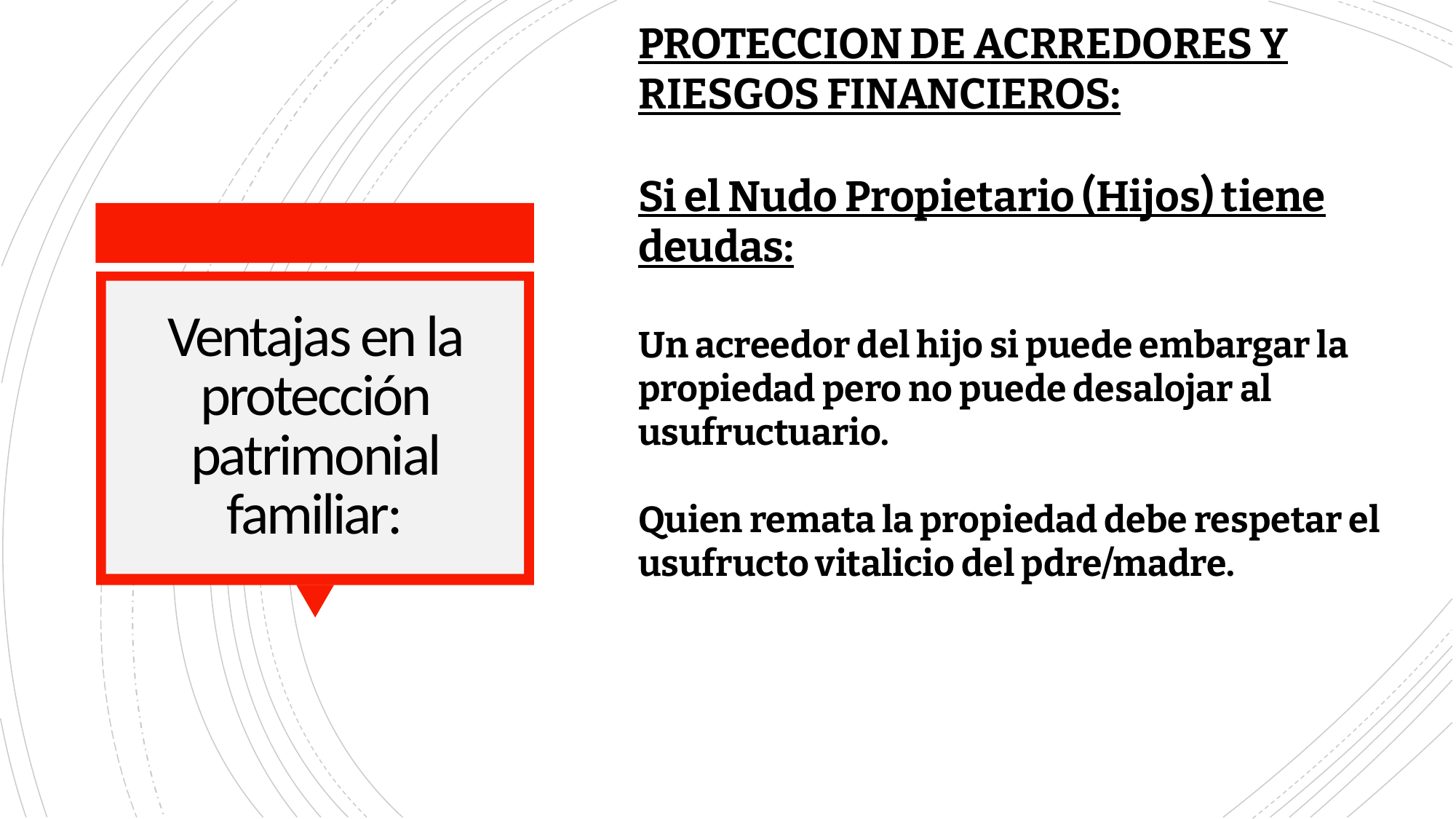

PROTECCION DE ACRREDORES Y RIESGOS FINANCIEROS:

Si el Nudo Propietario (Hijos) tiene deudas:

Un acreedor del hijo si puede embargar la propiedad pero no puede desalojar al usufructuario.

Quien remata la propiedad debe respetar el usufructo vitalicio del pdre/madre.

# Ventajas en la protección patrimonial familiar: